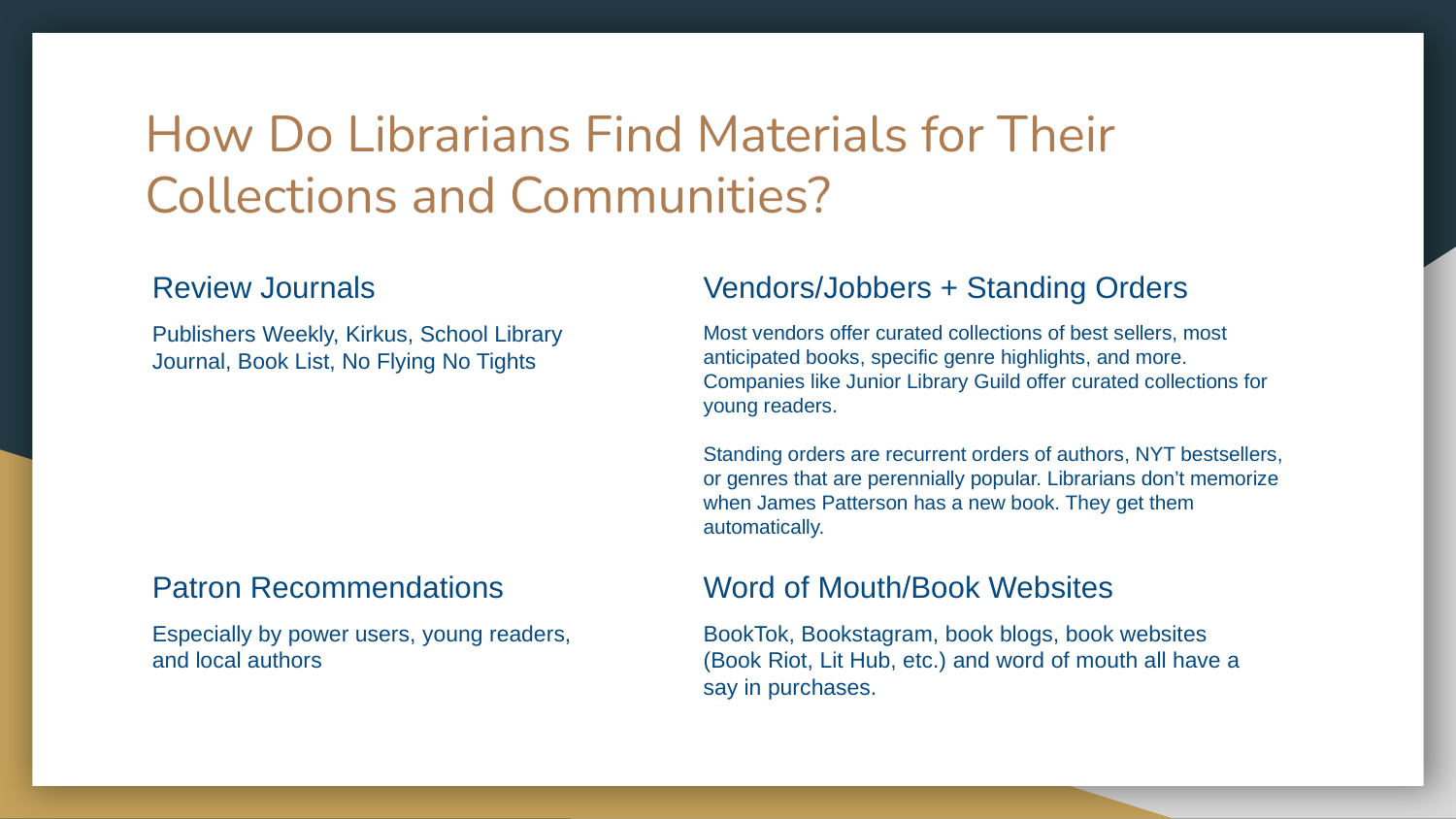

# How Do Librarians Find Materials for Their Collections and Communities?
Vendors/Jobbers + Standing Orders
Review Journals
Most vendors offer curated collections of best sellers, most anticipated books, specific genre highlights, and more. Companies like Junior Library Guild offer curated collections for young readers.

Standing orders are recurrent orders of authors, NYT bestsellers, or genres that are perennially popular. Librarians don’t memorize when James Patterson has a new book. They get them automatically.

Publishers Weekly, Kirkus, School Library Journal, Book List, No Flying No Tights

Patron Recommendations
Word of Mouth/Book Websites
Especially by power users, young readers, and local authors
BookTok, Bookstagram, book blogs, book websites (Book Riot, Lit Hub, etc.) and word of mouth all have a say in purchases.